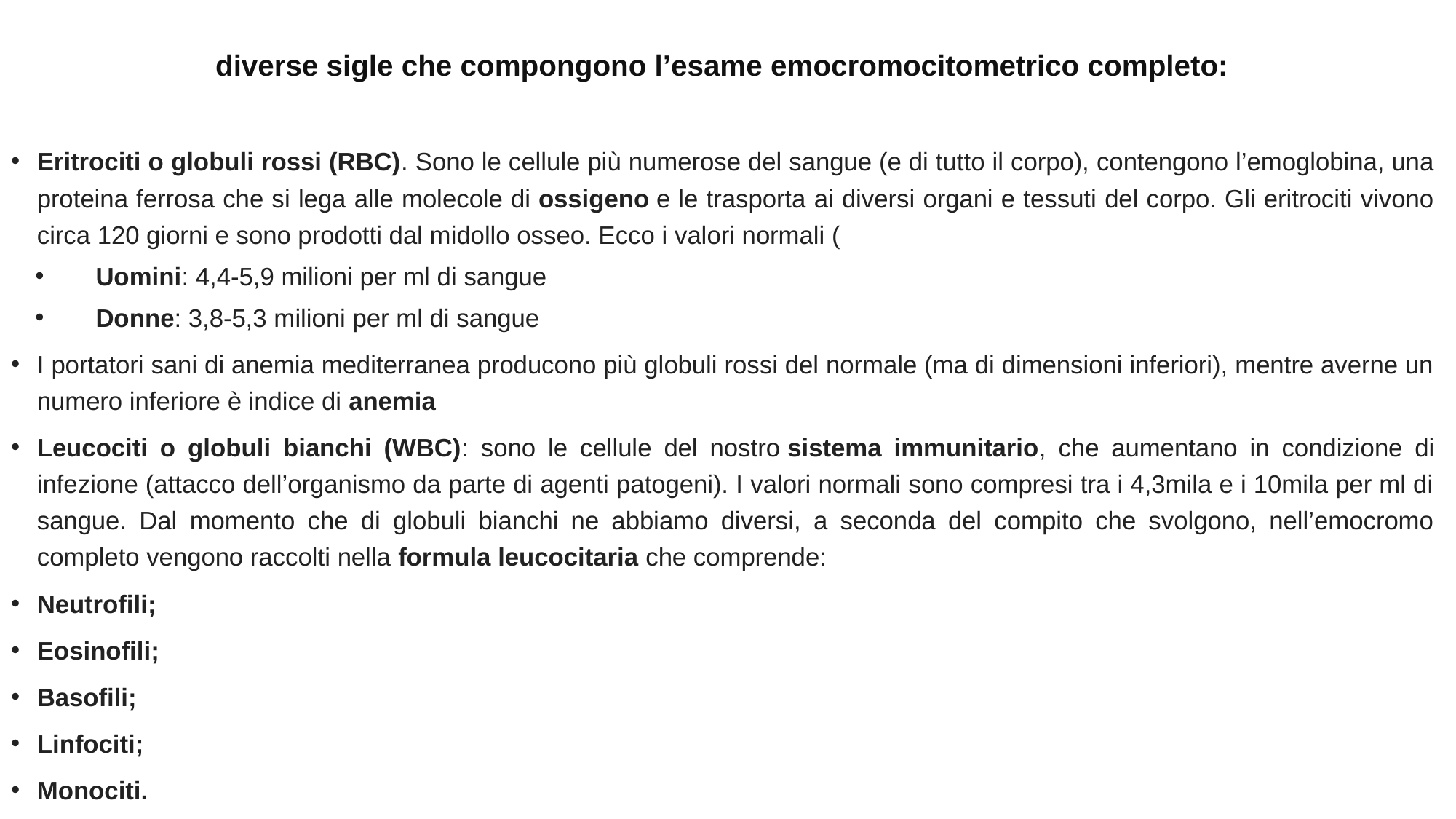

diverse sigle che compongono l’esame emocromocitometrico completo:

Eritrociti o globuli rossi (RBC). Sono le cellule più numerose del sangue (e di tutto il corpo), contengono l’emoglobina, una proteina ferrosa che si lega alle molecole di ossigeno e le trasporta ai diversi organi e tessuti del corpo. Gli eritrociti vivono circa 120 giorni e sono prodotti dal midollo osseo. Ecco i valori normali (
Uomini: 4,4-5,9 milioni per ml di sangue
Donne: 3,8-5,3 milioni per ml di sangue
I portatori sani di anemia mediterranea producono più globuli rossi del normale (ma di dimensioni inferiori), mentre averne un numero inferiore è indice di anemia
Leucociti o globuli bianchi (WBC): sono le cellule del nostro sistema immunitario, che aumentano in condizione di infezione (attacco dell’organismo da parte di agenti patogeni). I valori normali sono compresi tra i 4,3mila e i 10mila per ml di sangue. Dal momento che di globuli bianchi ne abbiamo diversi, a seconda del compito che svolgono, nell’emocromo completo vengono raccolti nella formula leucocitaria che comprende:
Neutrofili;
Eosinofili;
Basofili;
Linfociti;
Monociti.